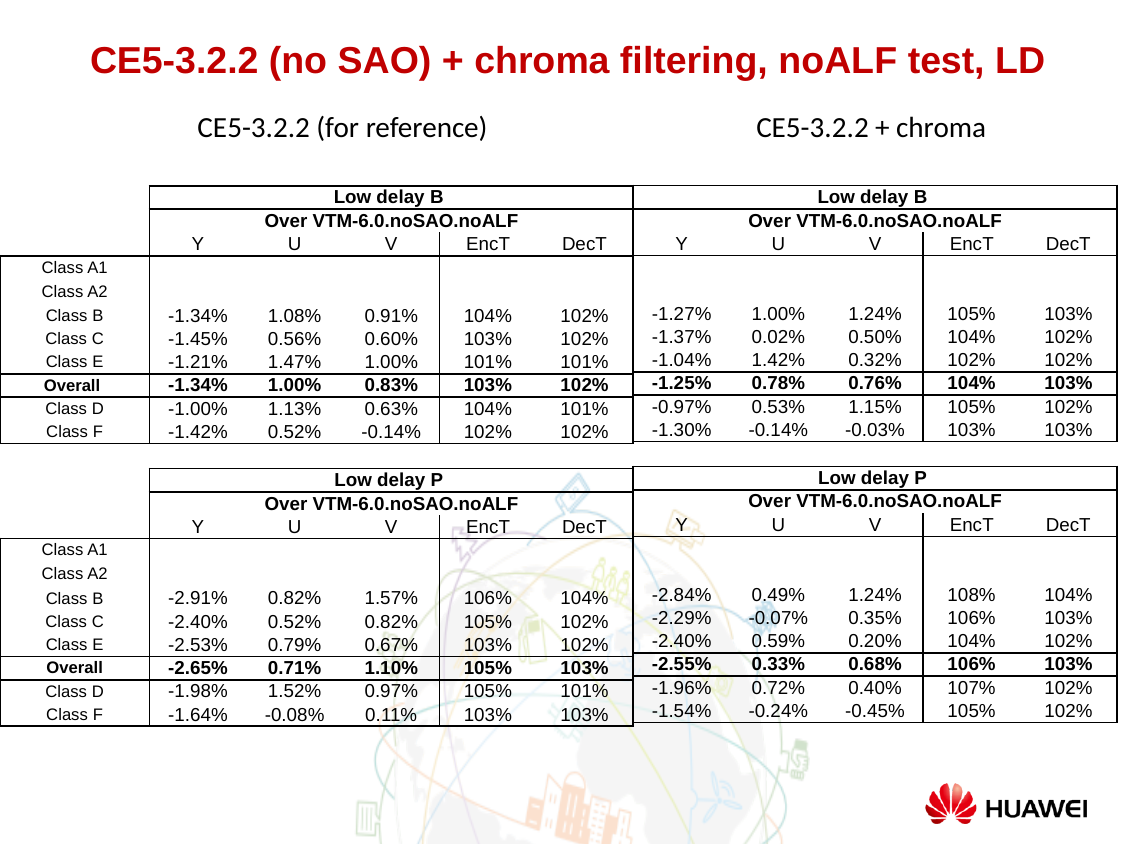

CE5-3.2.2 (no SAO) + chroma filtering, noALF test, LD
CE5-3.2.2 + chroma
CE5-3.2.2 (for reference)
| Low delay B |  |  |  |  |
| --- | --- | --- | --- | --- |
| Over VTM-6.0.noSAO.noALF |  |  |  |  |
| Y | U | V | EncT | DecT |
|  |  |  |  |  |
|  |  |  |  |  |
| -1.27% | 1.00% | 1.24% | 105% | 103% |
| -1.37% | 0.02% | 0.50% | 104% | 102% |
| -1.04% | 1.42% | 0.32% | 102% | 102% |
| -1.25% | 0.78% | 0.76% | 104% | 103% |
| -0.97% | 0.53% | 1.15% | 105% | 102% |
| -1.30% | -0.14% | -0.03% | 103% | 103% |
|  |  |  |  |  |
| Low delay P |  |  |  |  |
| Over VTM-6.0.noSAO.noALF |  |  |  |  |
| Y | U | V | EncT | DecT |
|  |  |  |  |  |
|  |  |  |  |  |
| -2.84% | 0.49% | 1.24% | 108% | 104% |
| -2.29% | -0.07% | 0.35% | 106% | 103% |
| -2.40% | 0.59% | 0.20% | 104% | 102% |
| -2.55% | 0.33% | 0.68% | 106% | 103% |
| -1.96% | 0.72% | 0.40% | 107% | 102% |
| -1.54% | -0.24% | -0.45% | 105% | 102% |
|  | Low delay B |  |  |  |  |
| --- | --- | --- | --- | --- | --- |
|  | Over VTM-6.0.noSAO.noALF |  |  |  |  |
|  | Y | U | V | EncT | DecT |
| Class A1 |  |  |  |  |  |
| Class A2 |  |  |  |  |  |
| Class B | -1.34% | 1.08% | 0.91% | 104% | 102% |
| Class C | -1.45% | 0.56% | 0.60% | 103% | 102% |
| Class E | -1.21% | 1.47% | 1.00% | 101% | 101% |
| Overall | -1.34% | 1.00% | 0.83% | 103% | 102% |
| Class D | -1.00% | 1.13% | 0.63% | 104% | 101% |
| Class F | -1.42% | 0.52% | -0.14% | 102% | 102% |
|  |  |  |  |  |  |
|  | Low delay P |  |  |  |  |
|  | Over VTM-6.0.noSAO.noALF |  |  |  |  |
|  | Y | U | V | EncT | DecT |
| Class A1 |  |  |  |  |  |
| Class A2 |  |  |  |  |  |
| Class B | -2.91% | 0.82% | 1.57% | 106% | 104% |
| Class C | -2.40% | 0.52% | 0.82% | 105% | 102% |
| Class E | -2.53% | 0.79% | 0.67% | 103% | 102% |
| Overall | -2.65% | 0.71% | 1.10% | 105% | 103% |
| Class D | -1.98% | 1.52% | 0.97% | 105% | 101% |
| Class F | -1.64% | -0.08% | 0.11% | 103% | 103% |